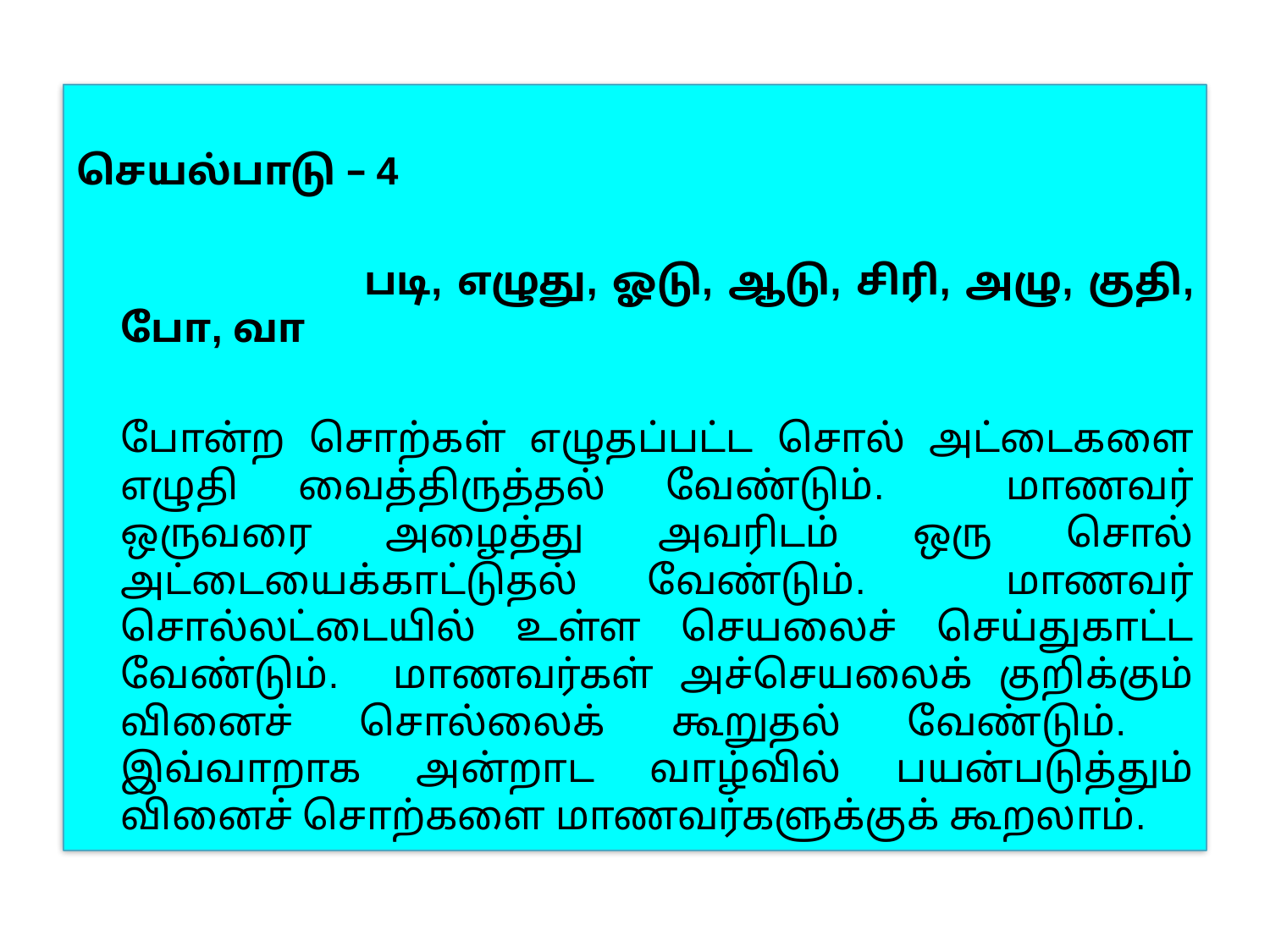

செயல்பாடு – 4

                    படி, எழுது, ஓடு, ஆடு, சிரி, அழு, குதி, போ, வா

		போன்ற சொற்கள் எழுதப்பட்ட சொல் அட்டைகளை எழுதி வைத்திருத்தல் வேண்டும்.  மாணவர் ஒருவரை அழைத்து அவரிடம் ஒரு சொல் அட்டையைக்காட்டுதல் வேண்டும்.  மாணவர் சொல்லட்டையில் உள்ள செயலைச் செய்துகாட்ட வேண்டும்.  மாணவர்கள் அச்செயலைக் குறிக்கும் வினைச் சொல்லைக் கூறுதல் வேண்டும்.  இவ்வாறாக அன்றாட வாழ்வில் பயன்படுத்தும் வினைச் சொற்களை மாணவர்களுக்குக் கூறலாம்.